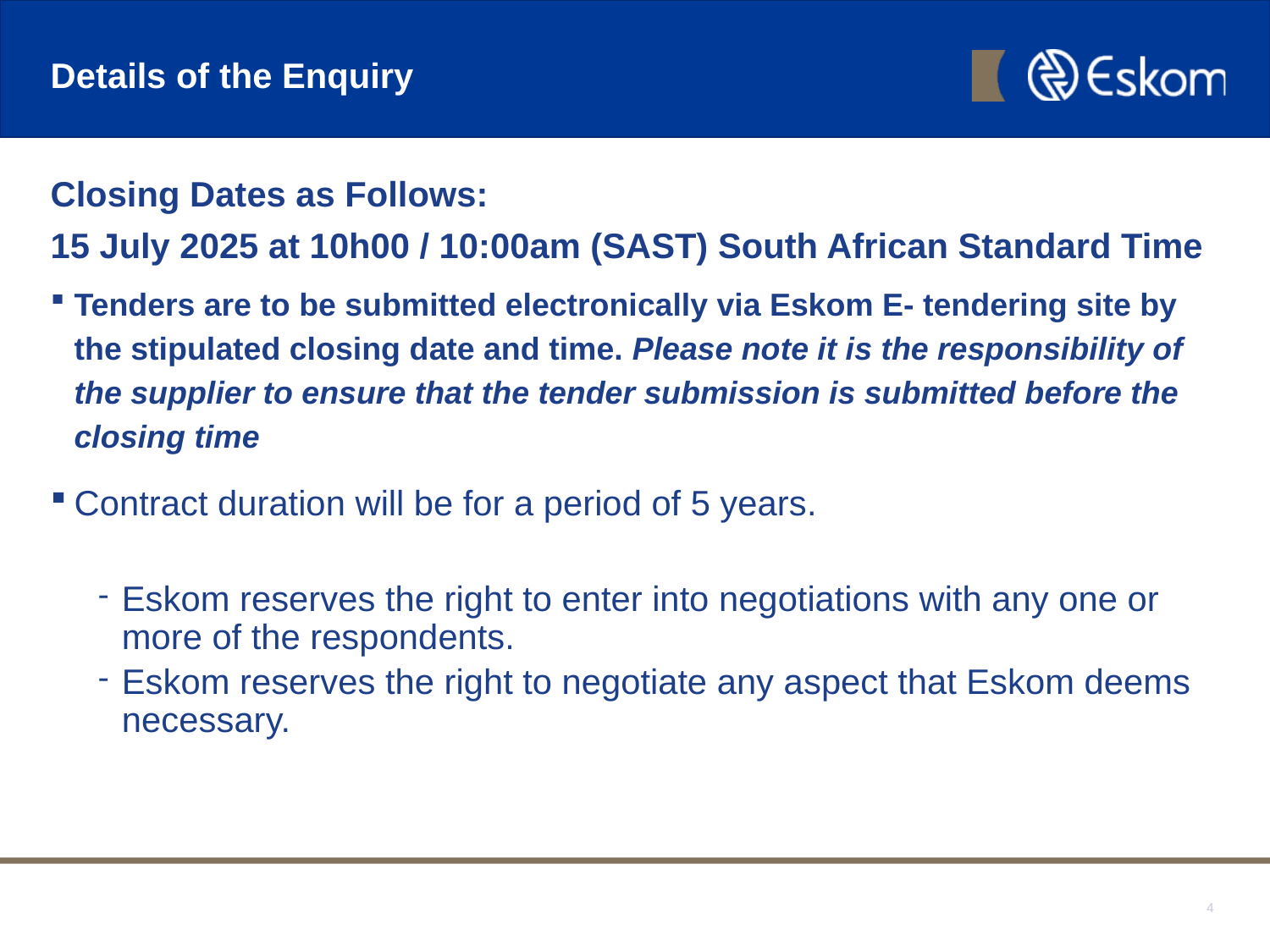

# Details of the Enquiry
Closing Dates as Follows:
15 July 2025 at 10h00 / 10:00am (SAST) South African Standard Time
Tenders are to be submitted electronically via Eskom E- tendering site by the stipulated closing date and time. Please note it is the responsibility of the supplier to ensure that the tender submission is submitted before the closing time
Contract duration will be for a period of 5 years.

Eskom reserves the right to enter into negotiations with any one or more of the respondents.
Eskom reserves the right to negotiate any aspect that Eskom deems necessary.

4